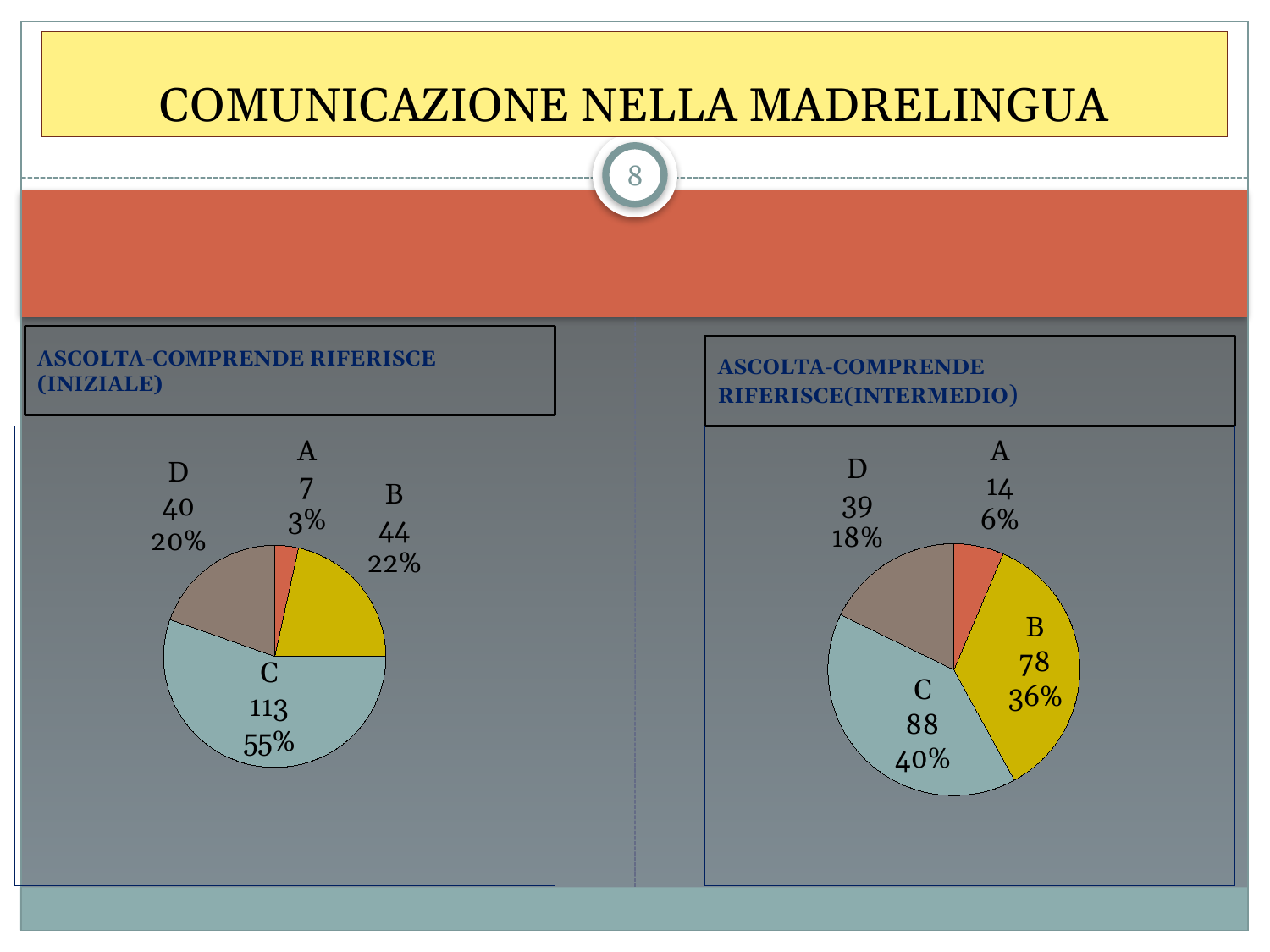

# COMUNICAZIONE NELLA MADRELINGUA
8
ASCOLTA-COMPRENDE RIFERISCE (INIZIALE)
ASCOLTA-COMPRENDE RIFERISCE(INTERMEDIO)

### Chart

| Category | Colonna1 |
|---|---|
| A | 7.0 |
| B | 44.0 |
| C | 113.0 |
| D | 40.0 |

### Chart

| Category | Colonna1 |
|---|---|
| A | 14.0 |
| B | 78.0 |
| C | 88.0 |
| D | 39.0 |